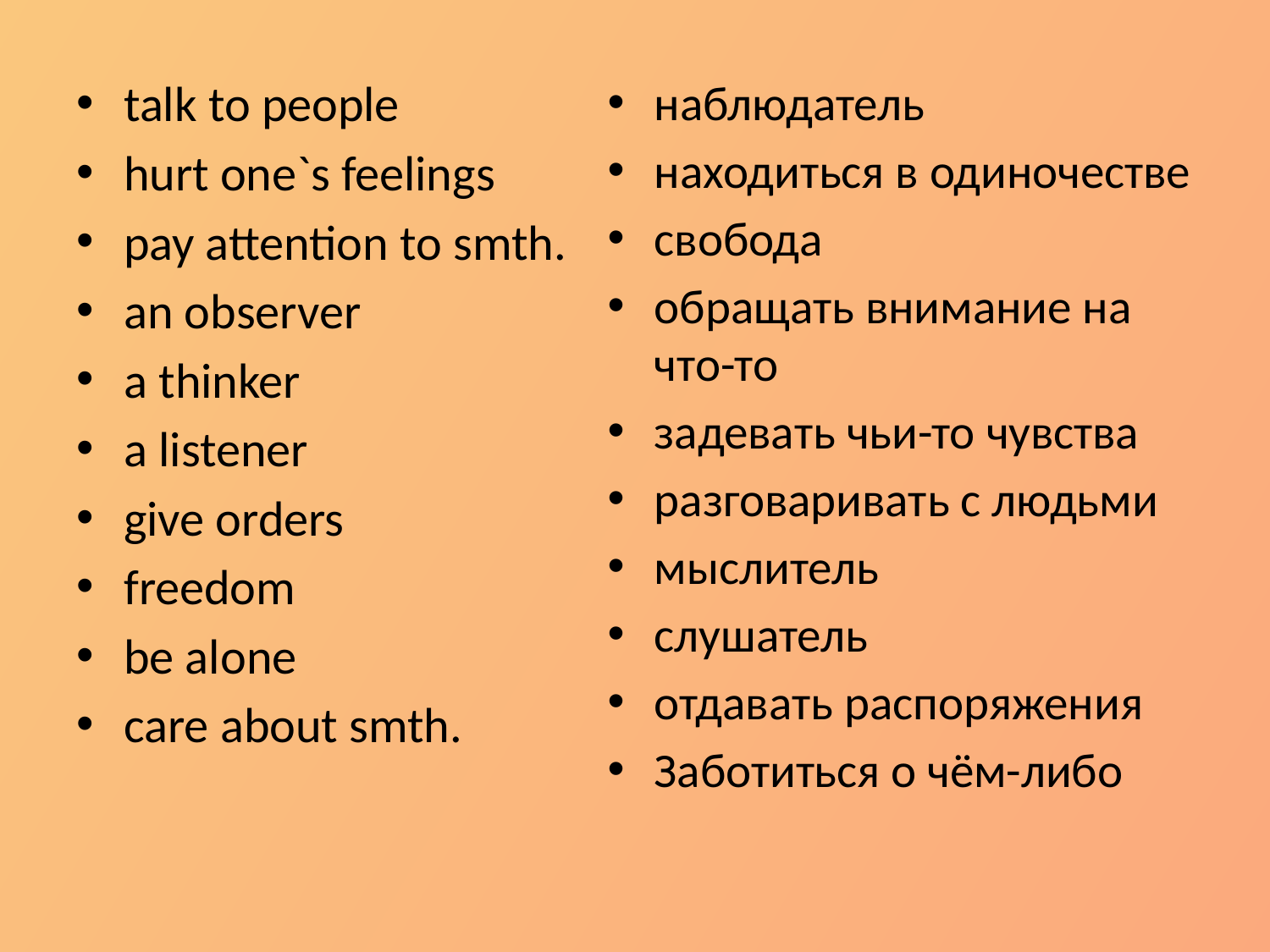

talk to people
hurt one`s feelings
pay attention to smth.
an observer
a thinker
a listener
give orders
freedom
be alone
care about smth.
наблюдатель
находиться в одиночестве
свобода
обращать внимание на что-то
задевать чьи-то чувства
разговаривать с людьми
мыслитель
слушатель
отдавать распоряжения
Заботиться о чём-либо